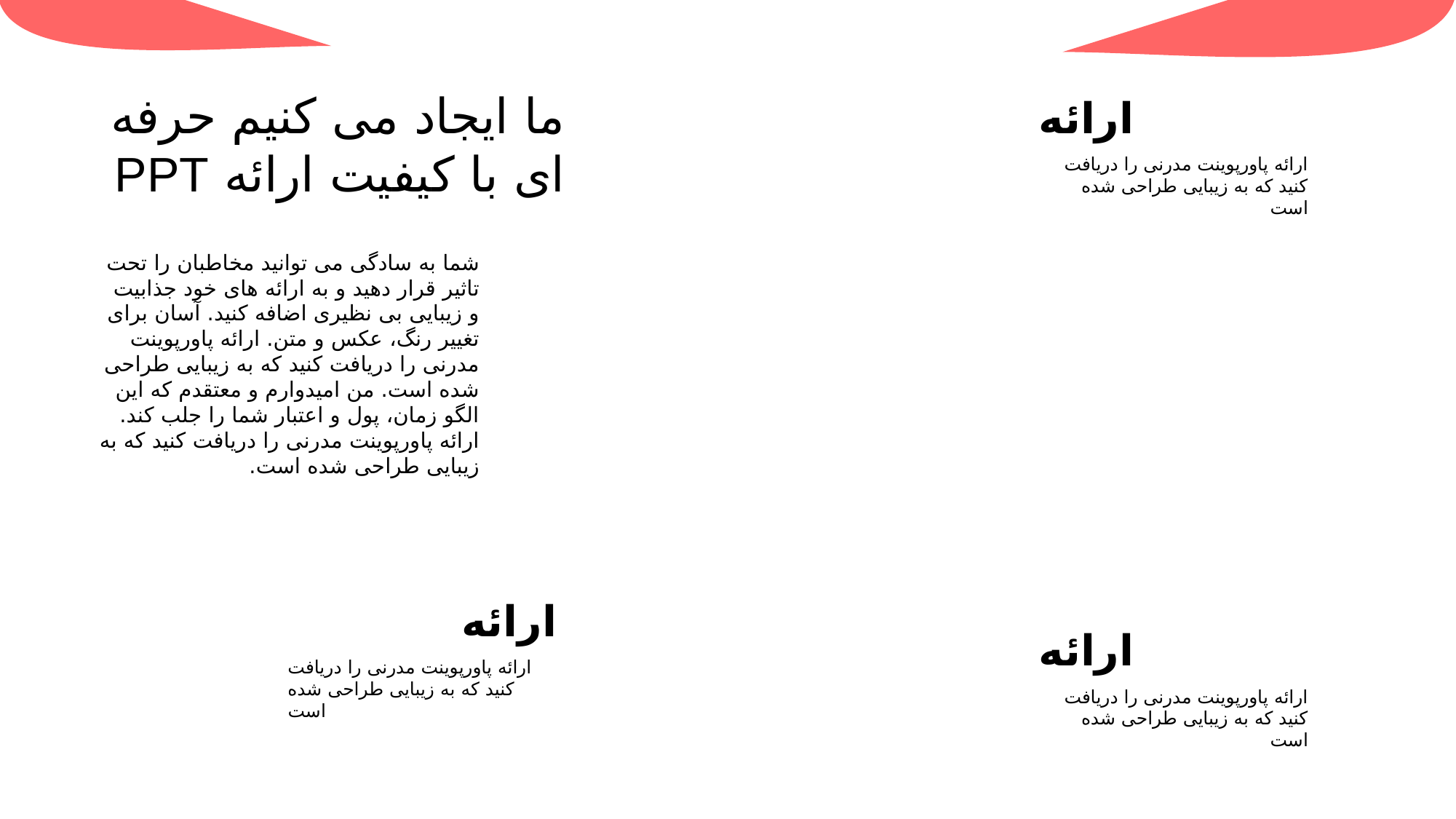

ما ایجاد می کنیم حرفه ای با کیفیت ارائه PPT
ارائه

ارائه پاورپوینت مدرنی را دریافت کنید که به زیبایی طراحی شده است
شما به سادگی می توانید مخاطبان را تحت تاثیر قرار دهید و به ارائه های خود جذابیت و زیبایی بی نظیری اضافه کنید. آسان برای تغییر رنگ، عکس و متن. ارائه پاورپوینت مدرنی را دریافت کنید که به زیبایی طراحی شده است. من امیدوارم و معتقدم که این الگو زمان، پول و اعتبار شما را جلب کند. ارائه پاورپوینت مدرنی را دریافت کنید که به زیبایی طراحی شده است.

ارائه
ارائه
ارائه پاورپوینت مدرنی را دریافت کنید که به زیبایی طراحی شده است
ارائه پاورپوینت مدرنی را دریافت کنید که به زیبایی طراحی شده است